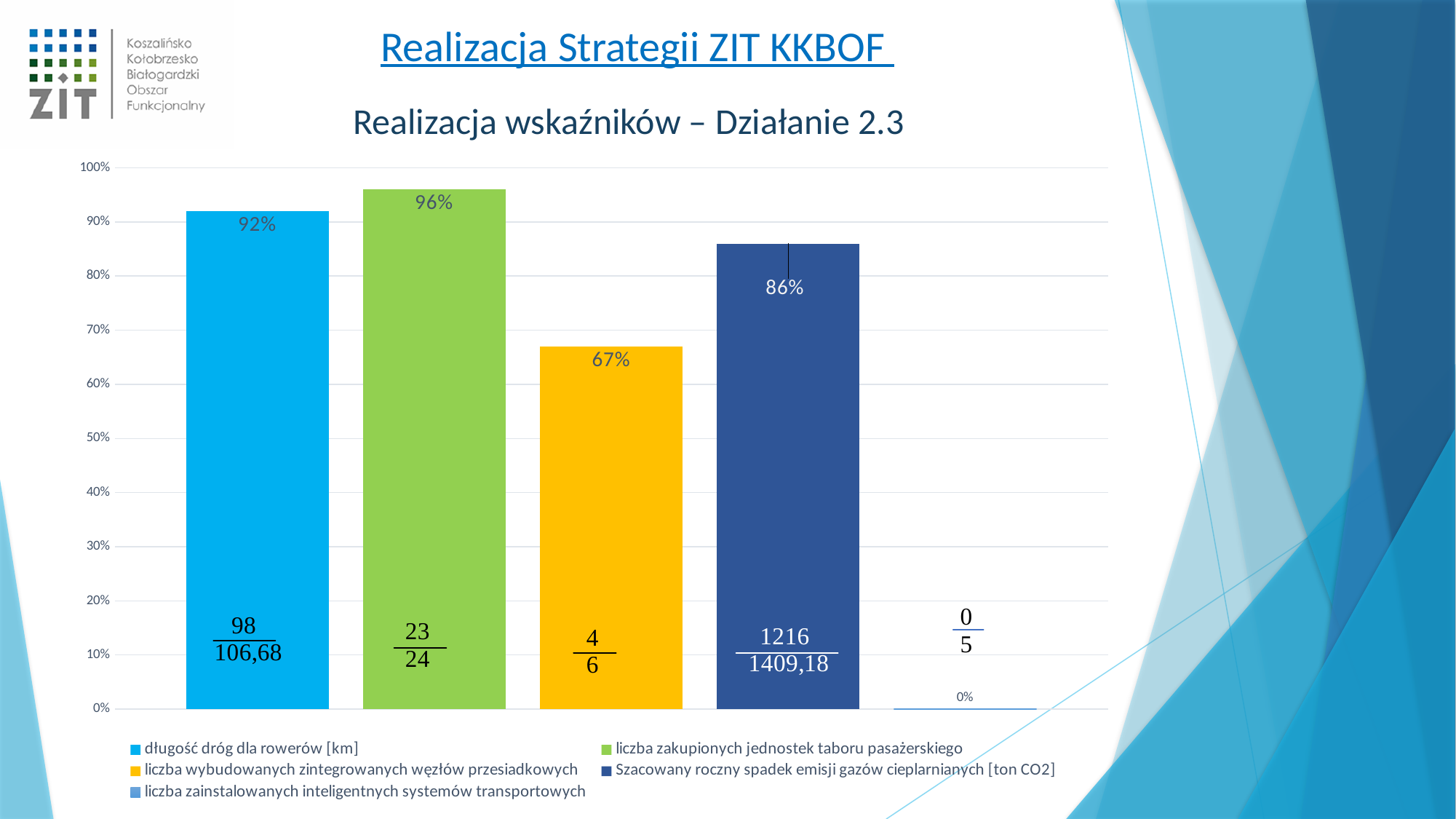

Realizacja Strategii ZIT KKBOF
Realizacja wskaźników – Działanie 2.3

### Chart

| Category | długość dróg dla rowerów [km] | liczba zakupionych jednostek taboru pasażerskiego | liczba wybudowanych zintegrowanych węzłów przesiadkowych | Szacowany roczny spadek emisji gazów cieplarnianych [ton CO2] | liczba zainstalowanych inteligentnych systemów transportowych  |
|---|---|---|---|---|---|